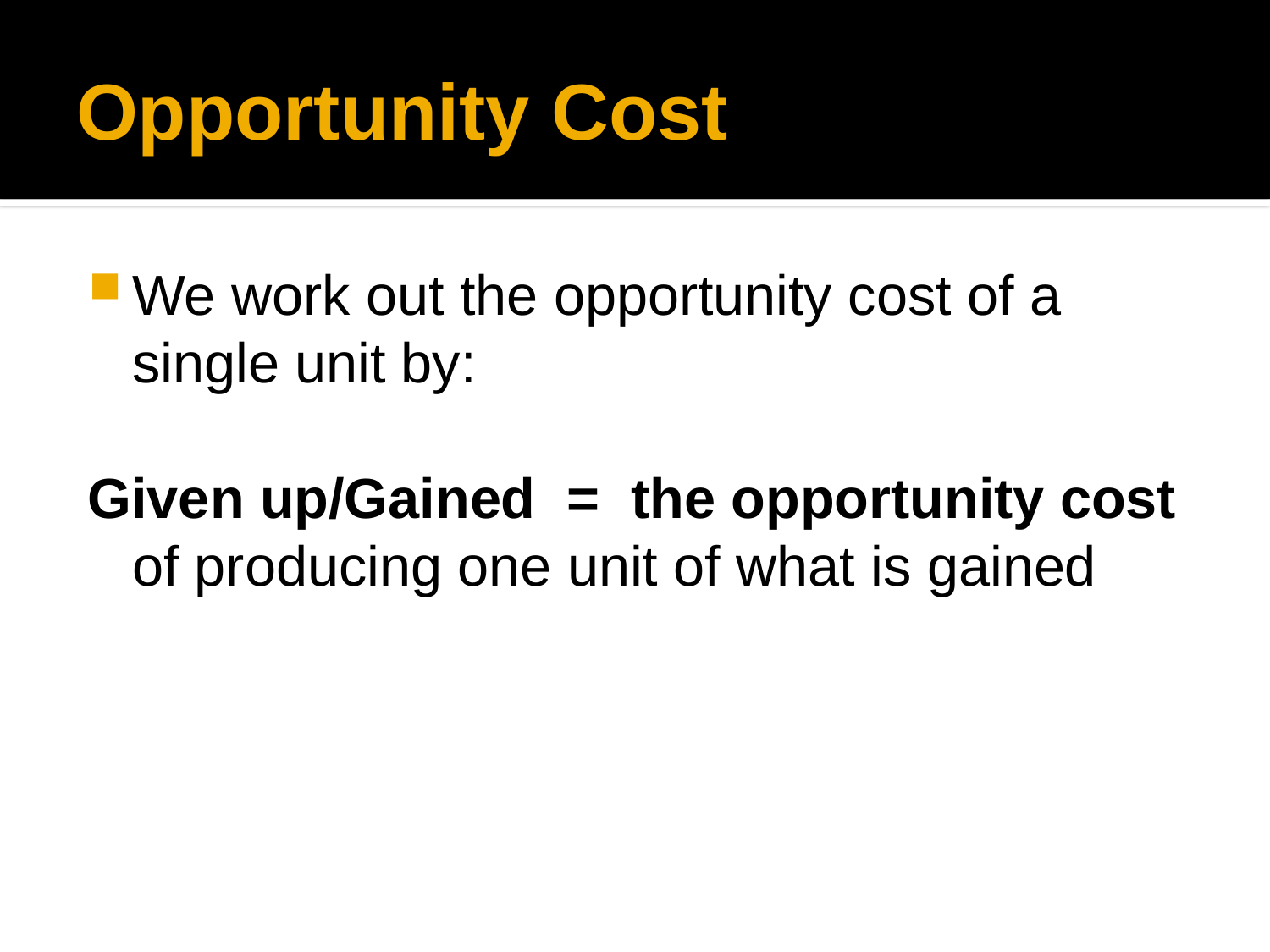

# Opportunity Cost
We work out the opportunity cost of a single unit by:

Given up/Gained  =  the opportunity cost of producing one unit of what is gained